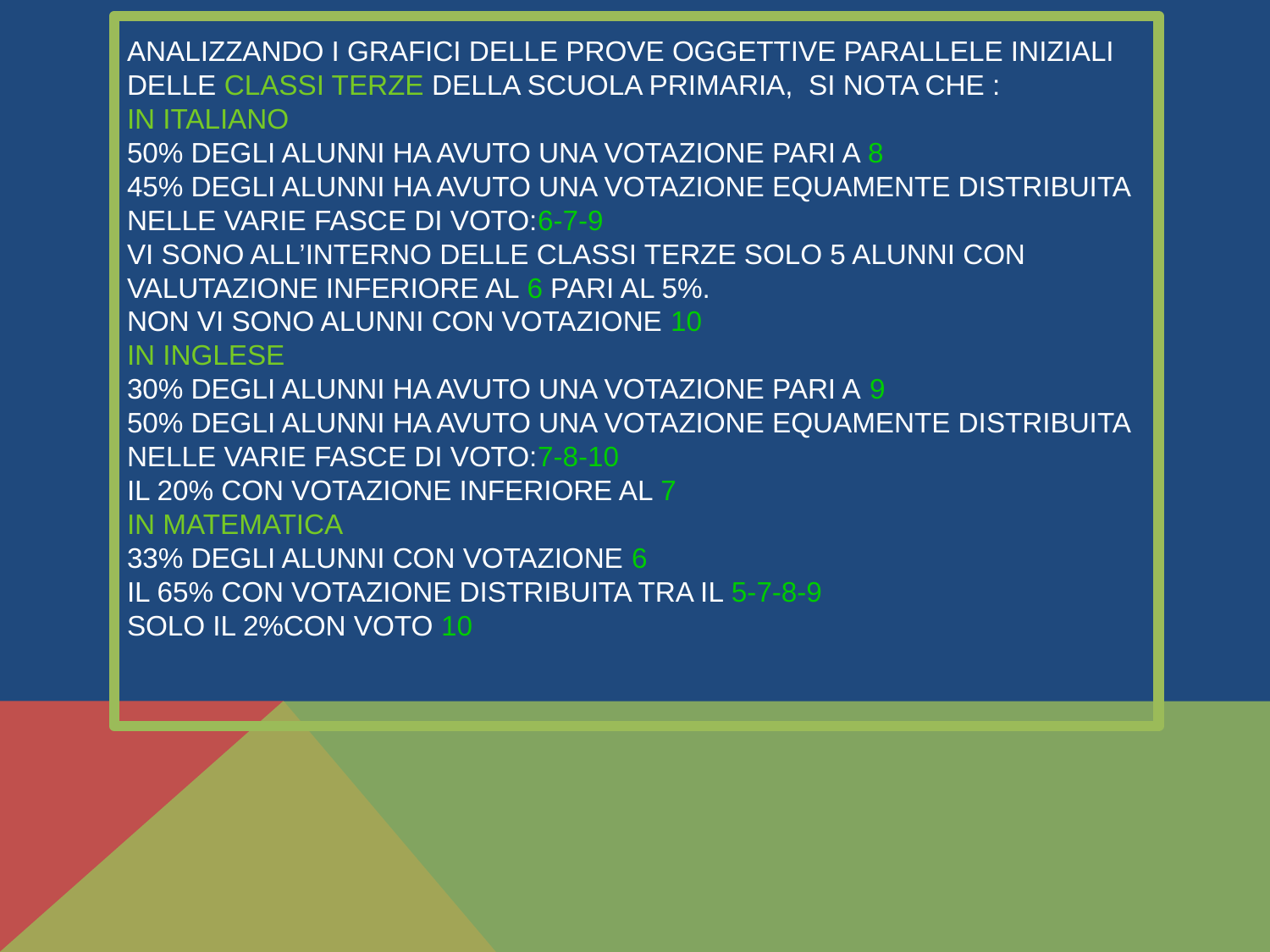

# ANALIZZANDO I GRAFICI delle prove oggettive parallele INIZIALI delle classi TERZE DELLA SCUOLA PRIMARIA,  SI NOTA che : In italiano 50% degli alunni ha avuto una votazione pari a 8 45% degli alunni ha avuto una votazione equamente distribuita nelle varie fasce di voto:6-7-9 vi sono all’interno delle classi TERZE SOLO 5 alunni con valutazione inferiore al 6 pari al 5%. Non vi sono alunni con votazione 10 in inglese 30% degli alunni ha avuto una votazione pari a 9 50% degli alunni ha avuto una votazione equamente distribuita nelle varie fasce di voto:7-8-10 il 20% con votazione inferiore al 7 in matematica 33% degli alunni con votazione 6 il 65% con votazione distribuita tra il 5-7-8-9 Solo il 2%con voto 10